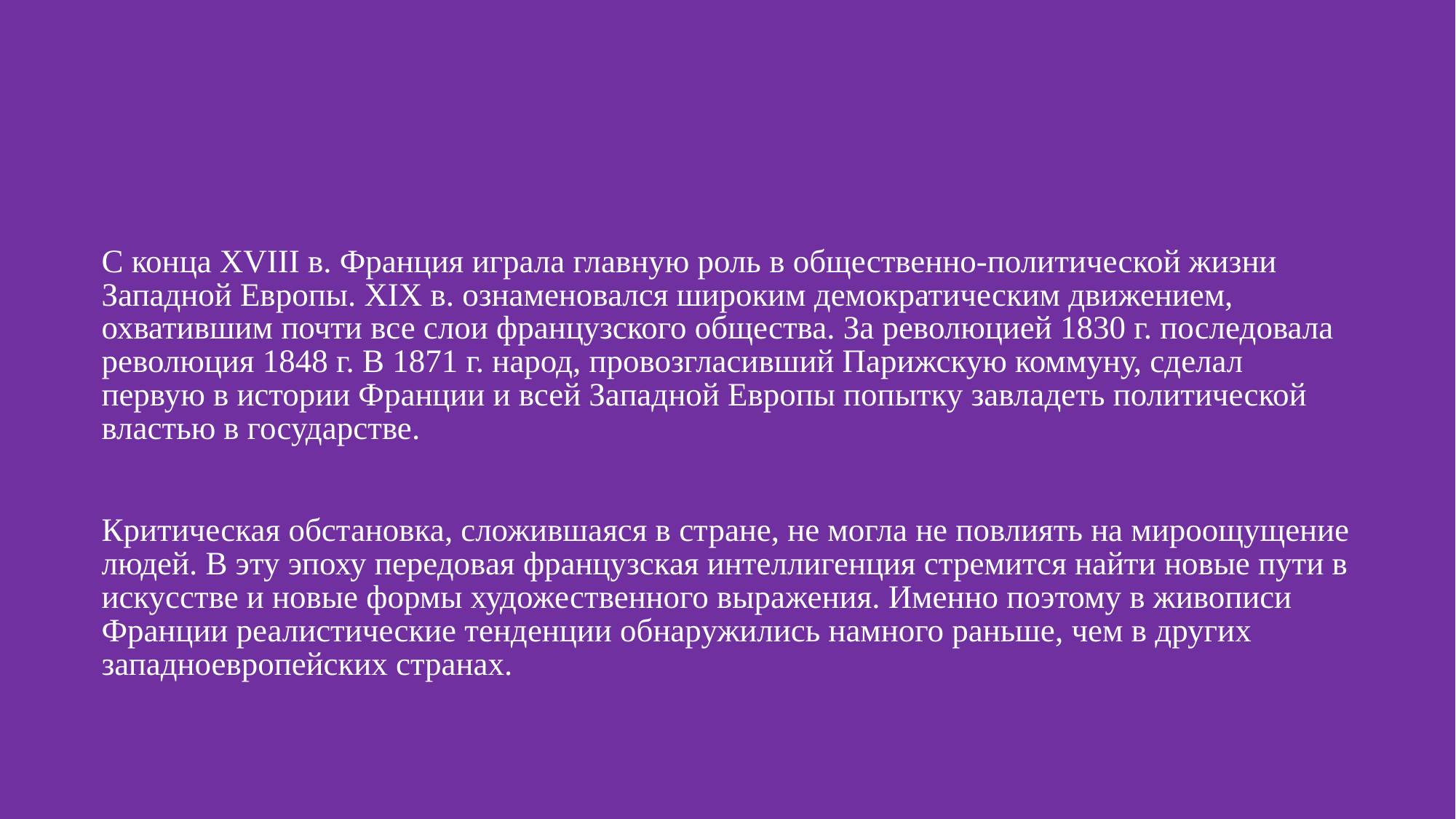

#
С конца XVIII в. Франция играла главную роль в общественно-политической жизни Западной Европы. XIX в. ознаменовался широким демократическим движением, охватившим почти все слои французского общества. За революцией 1830 г. последовала революция 1848 г. В 1871 г. народ, провозгласивший Парижскую коммуну, сделал первую в истории Франции и всей Западной Европы попытку завладеть политической властью в государстве.

Критическая обстановка, сложившаяся в стране, не могла не повлиять на мироощущение людей. В эту эпоху передовая французская интеллигенция стремится найти новые пути в искусстве и новые формы художественного выражения. Именно поэтому в живописи Франции реалистические тенденции обнаружились намного раньше, чем в других западноевропейских странах.